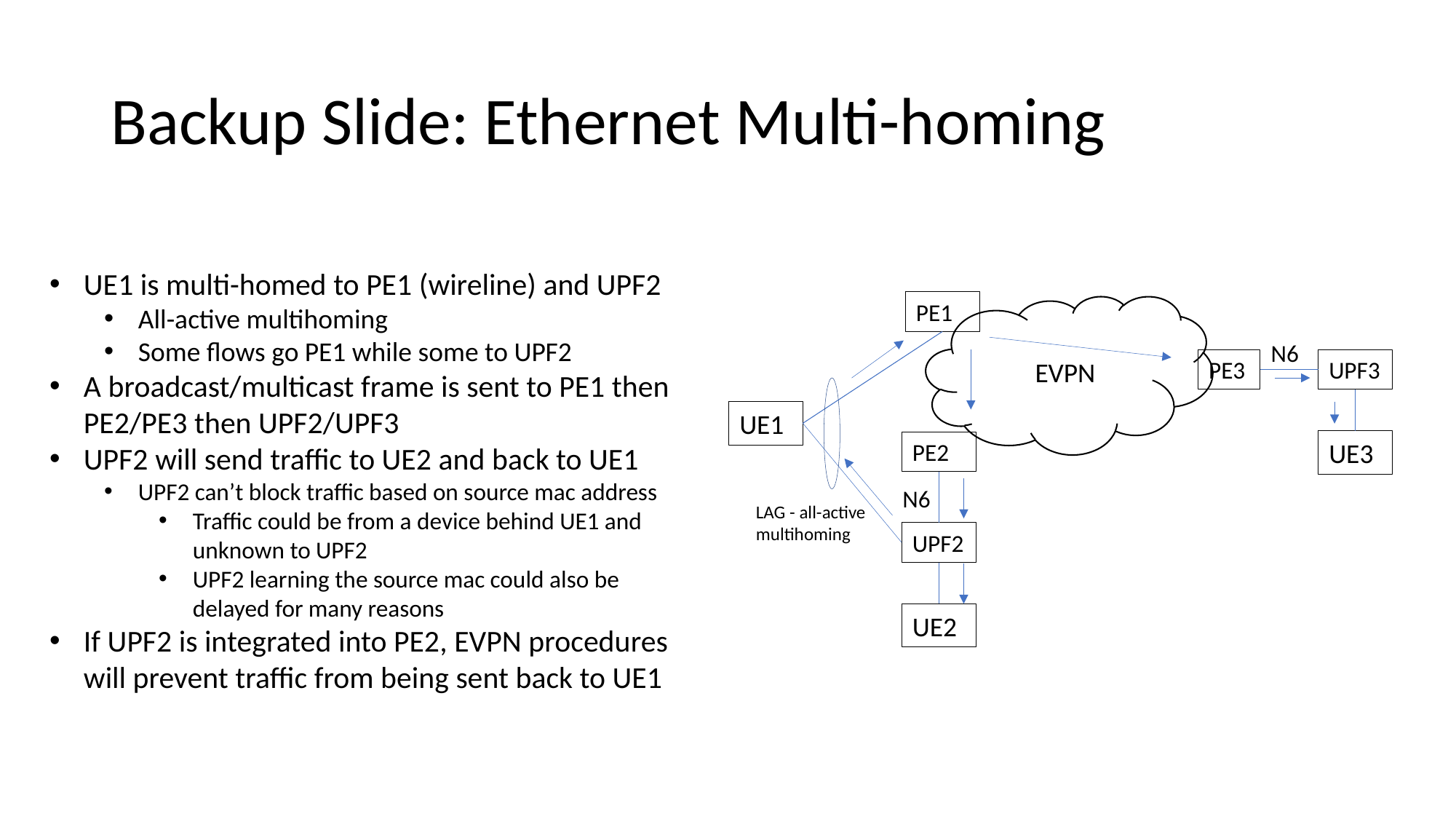

# Backup Slide: Ethernet Multi-homing
UE1 is multi-homed to PE1 (wireline) and UPF2
All-active multihoming
Some flows go PE1 while some to UPF2
A broadcast/multicast frame is sent to PE1 then PE2/PE3 then UPF2/UPF3
UPF2 will send traffic to UE2 and back to UE1
UPF2 can’t block traffic based on source mac address
Traffic could be from a device behind UE1 and unknown to UPF2
UPF2 learning the source mac could also be delayed for many reasons
If UPF2 is integrated into PE2, EVPN procedures will prevent traffic from being sent back to UE1

PE1

N6
EVPN
PE3
UPF3

UE1
UE3
PE2
N6
LAG - all-active
multihoming
UPF2
UE2